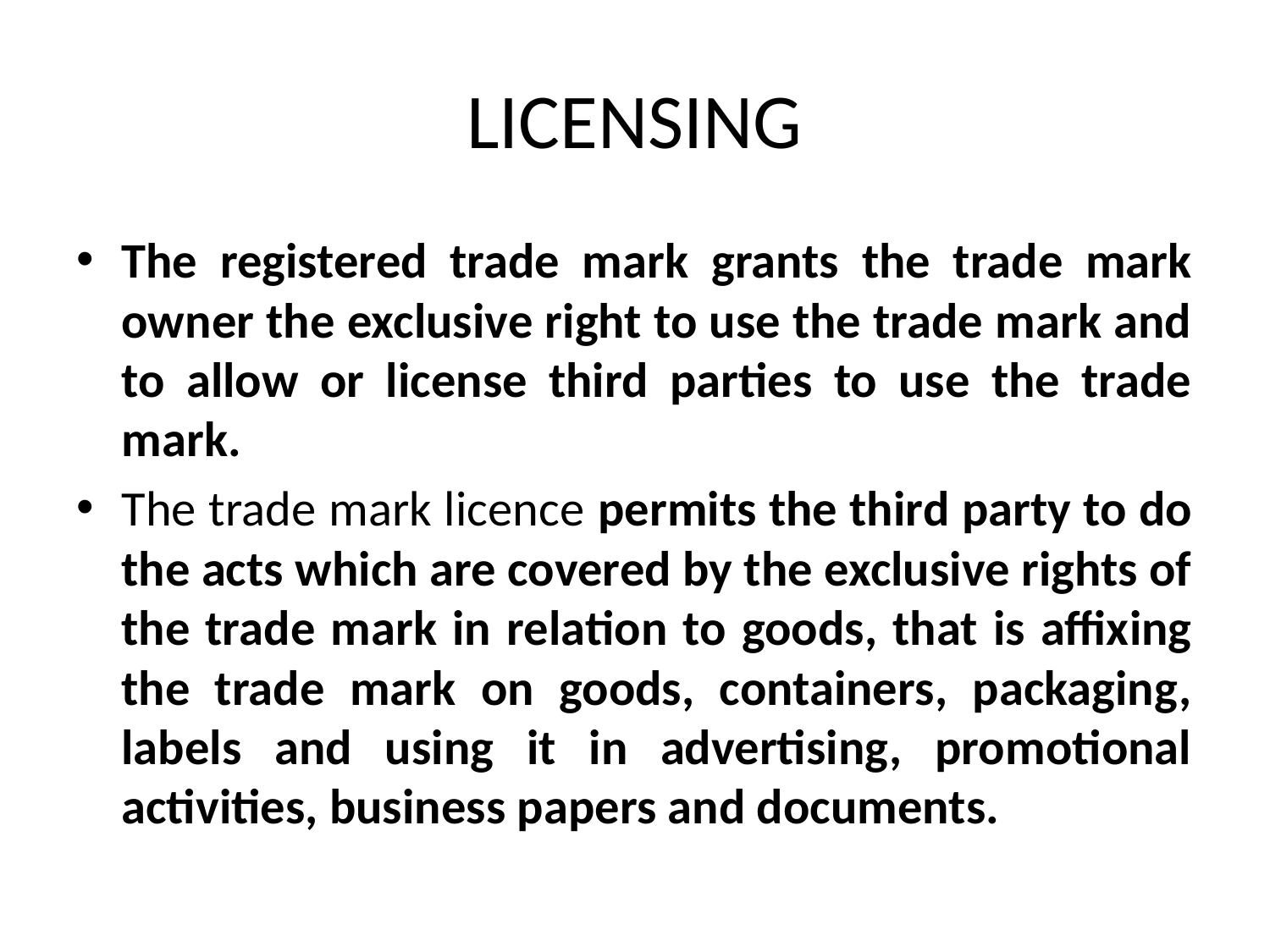

# LICENSING
The registered trade mark grants the trade mark owner the exclusive right to use the trade mark and to allow or license third parties to use the trade mark.
The trade mark licence permits the third party to do the acts which are covered by the exclusive rights of the trade mark in relation to goods, that is affixing the trade mark on goods, containers, packaging, labels and using it in advertising, promotional activities, business papers and documents.